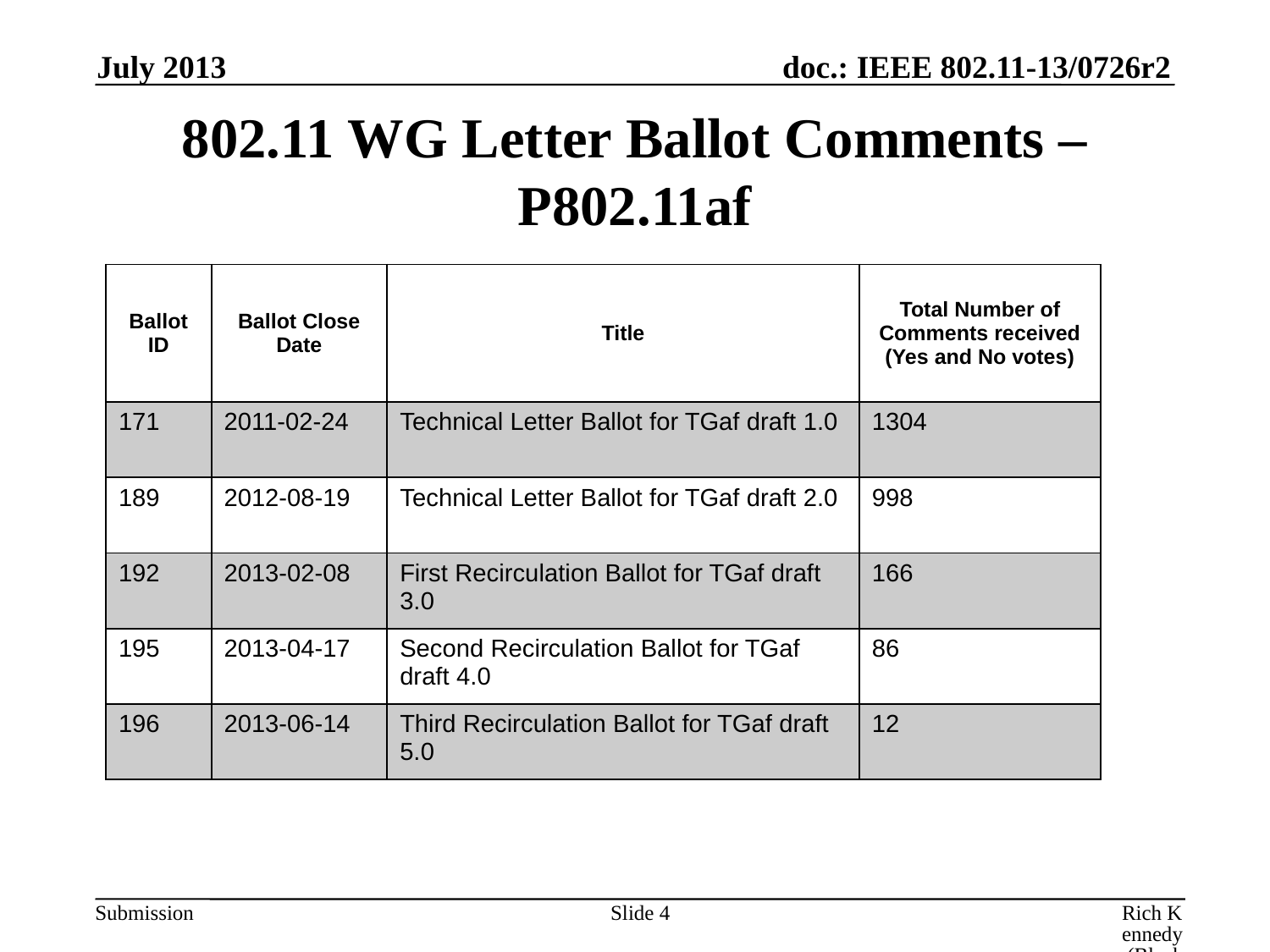

July 2013
# 802.11 WG Letter Ballot Comments – P802.11af
| Ballot ID | Ballot Close Date | Title | Total Number of Comments received (Yes and No votes) |
| --- | --- | --- | --- |
| 171 | 2011-02-24 | Technical Letter Ballot for TGaf draft 1.0 | 1304 |
| 189 | 2012-08-19 | Technical Letter Ballot for TGaf draft 2.0 | 998 |
| 192 | 2013-02-08 | First Recirculation Ballot for TGaf draft 3.0 | 166 |
| 195 | 2013-04-17 | Second Recirculation Ballot for TGaf draft 4.0 | 86 |
| 196 | 2013-06-14 | Third Recirculation Ballot for TGaf draft 5.0 | 12 |
Slide 4
Rich Kennedy (BlackBerry)